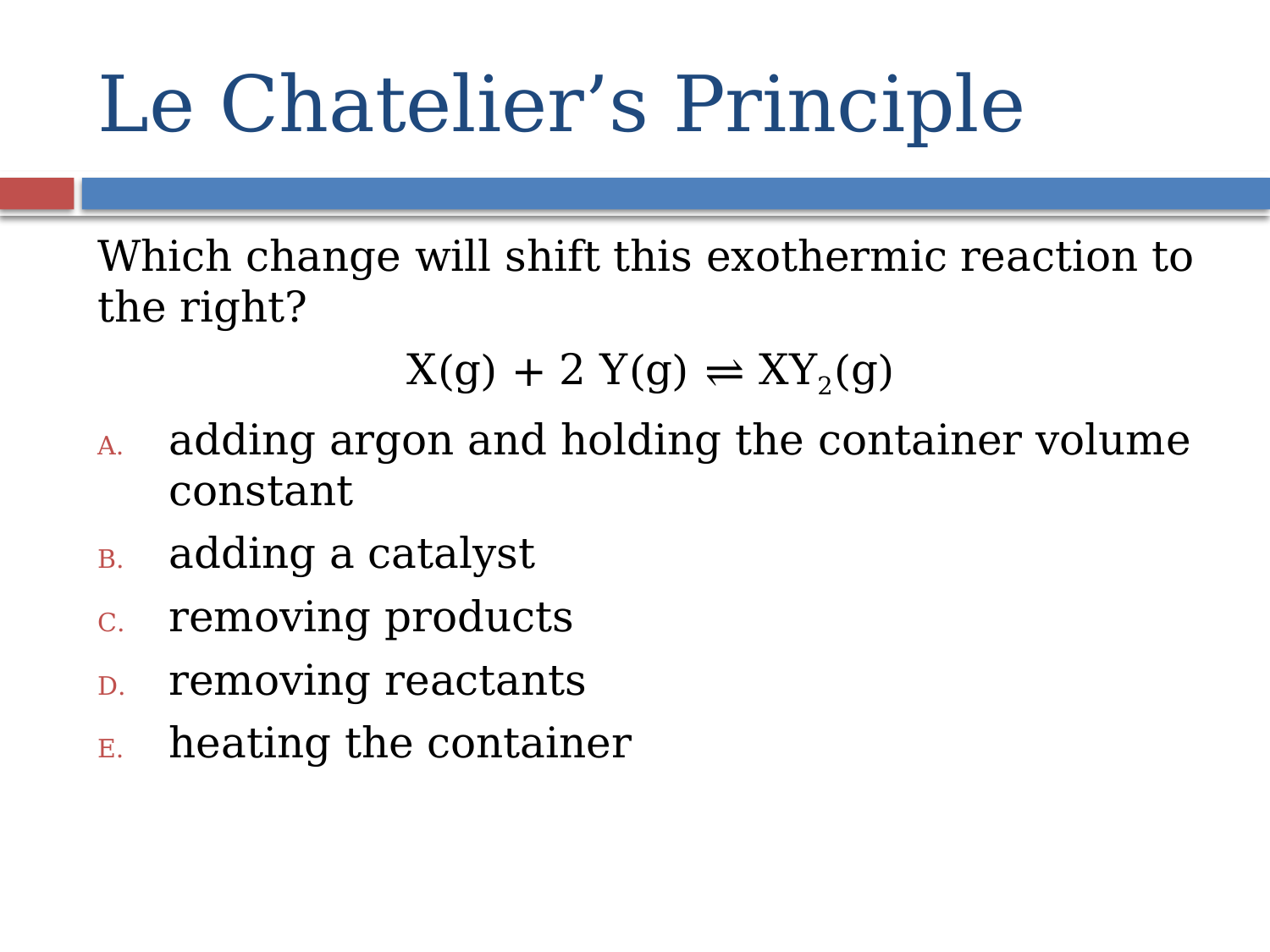

# Le Chatelier’s Principle
Which change will shift this exothermic reaction to the right?
X(g) + 2 Y(g) ⇌ XY2(g)
adding argon and holding the container volume constant
adding a catalyst
removing products
removing reactants
heating the container